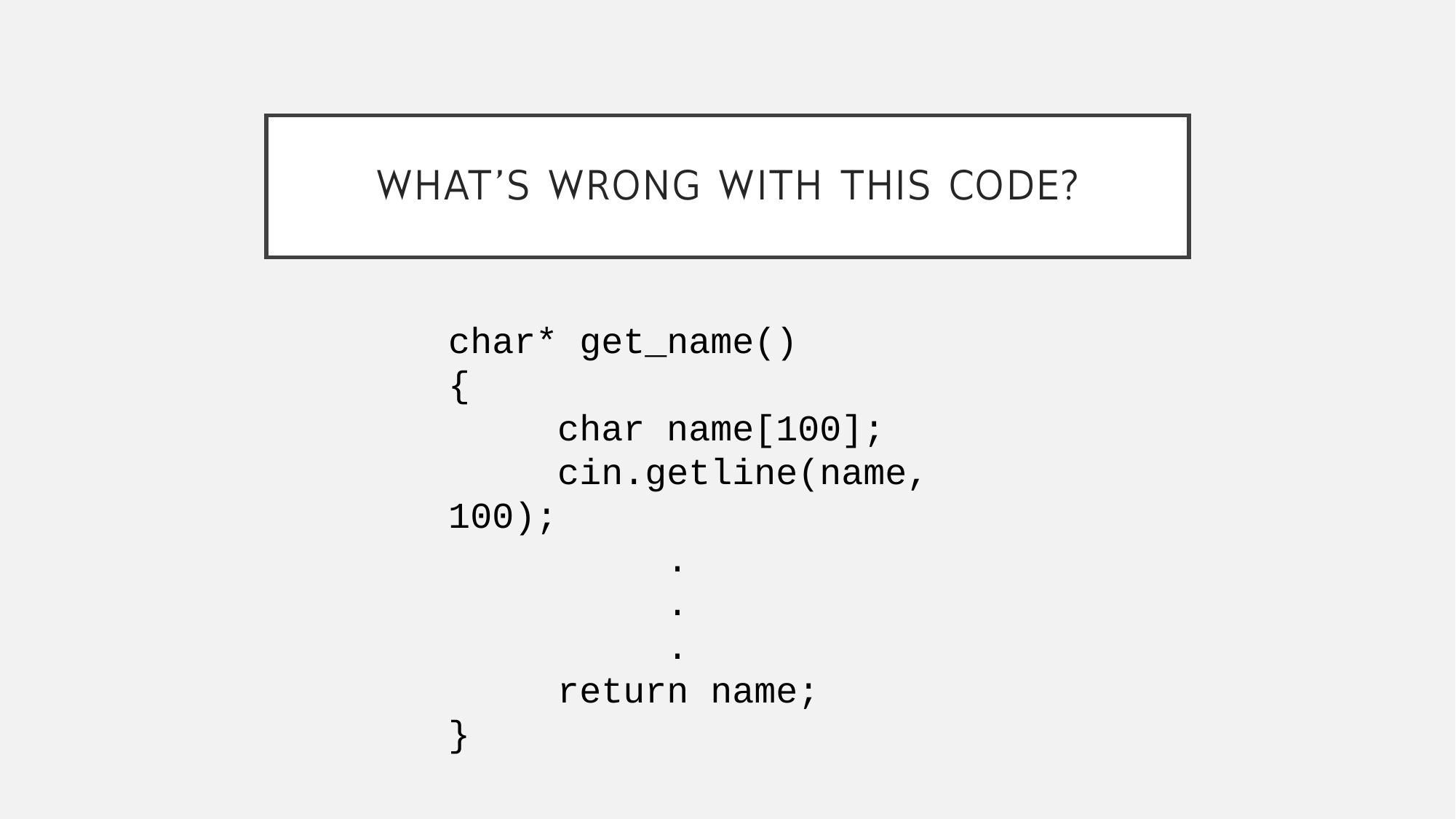

# What’s Wrong With This Code?
char* get_name()
{
	char	name[100];
	cin.getline(name, 100);
		.
		.
		.
	return name;
}